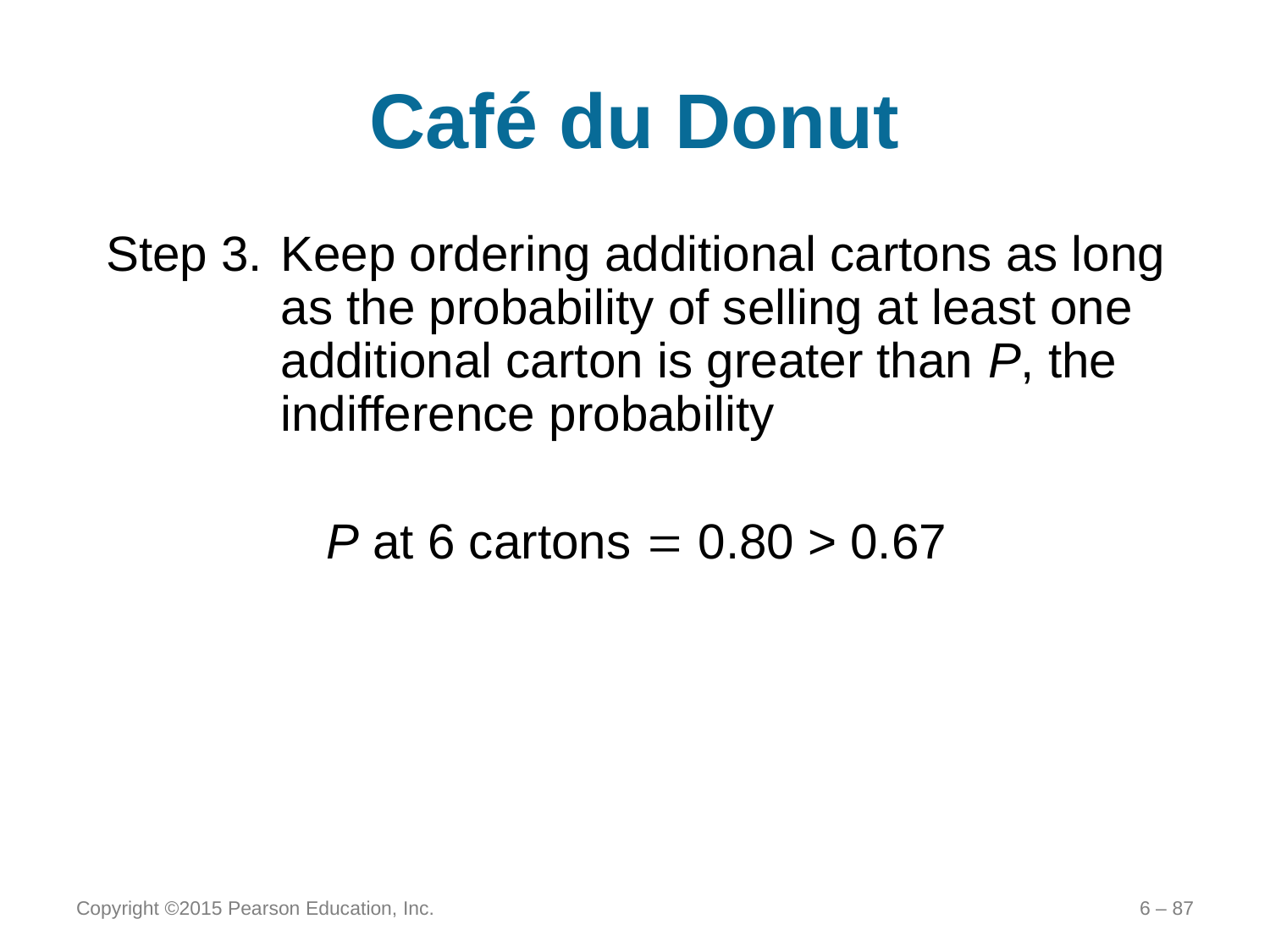

# Café du Donut
Step 3.	Keep ordering additional cartons as long as the probability of selling at least one additional carton is greater than P, the indifference probability

P at 6 cartons = 0.80 > 0.67

Copyright ©2015 Pearson Education, Inc.
6 – 87